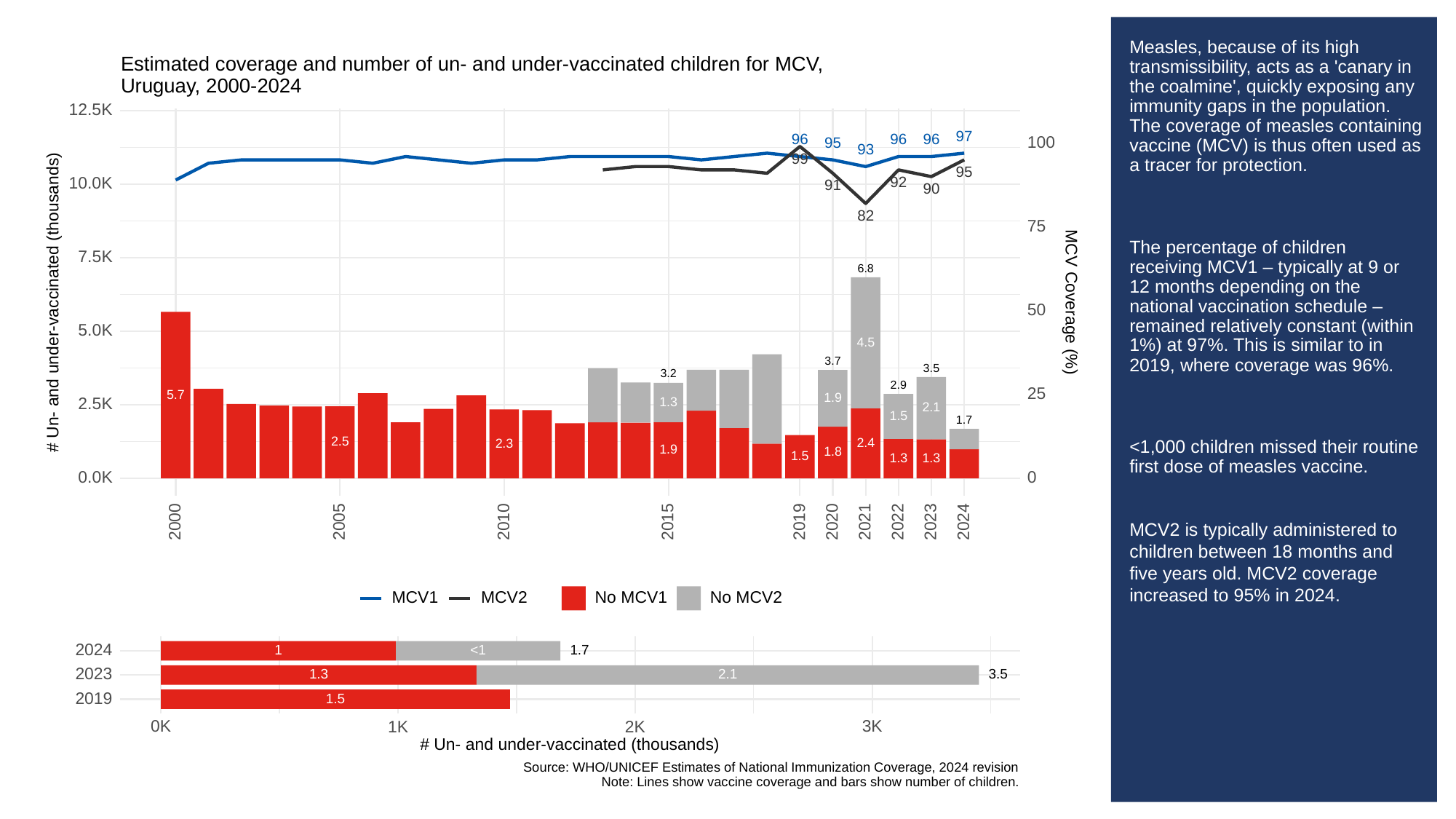

# Measles, because of its high transmissibility, acts as a 'canary in the coalmine', quickly exposing any immunity gaps in the population. The coverage of measles containing vaccine (MCV) is thus often used as a tracer for protection.

The percentage of children receiving MCV1 – typically at 9 or 12 months depending on the national vaccination schedule – remained relatively constant (within 1%) at 97%. This is similar to in 2019, where coverage was 96%.

<1,000 children missed their routine first dose of measles vaccine.

MCV2 is typically administered to children between 18 months and five years old. MCV2 coverage increased to 95% in 2024.

Estimated coverage and number of un- and under-vaccinated children for MCV,
Uruguay, 2000-2024
12.5K

97
96
96
96
100
95
93

99
95
92
10.0K
91
90

82

75
7.5K

6.8

# Un- and under-vaccinated (thousands)
MCV Coverage (%)
50

5.0K

4.5

3.7
3.5

3.2

2.9

25

5.7

1.9

1.3
2.5K
2.1

1.5
1.7

2.5
2.4

2.3

1.9
1.8

1.5
1.3
1.3
0.0K
0

2023
2000
2005
2010
2015
2019
2020
2021
2022
2024

MCV1
MCV2
No MCV1
No MCV2

2024
1
<1
1.7

2023
1.3
3.5
2.1

2019
1.5

3K
0K
1K
2K
# Un- and under-vaccinated (thousands)
Source: WHO/UNICEF Estimates of National Immunization Coverage, 2024 revision
Note: Lines show vaccine coverage and bars show number of children.